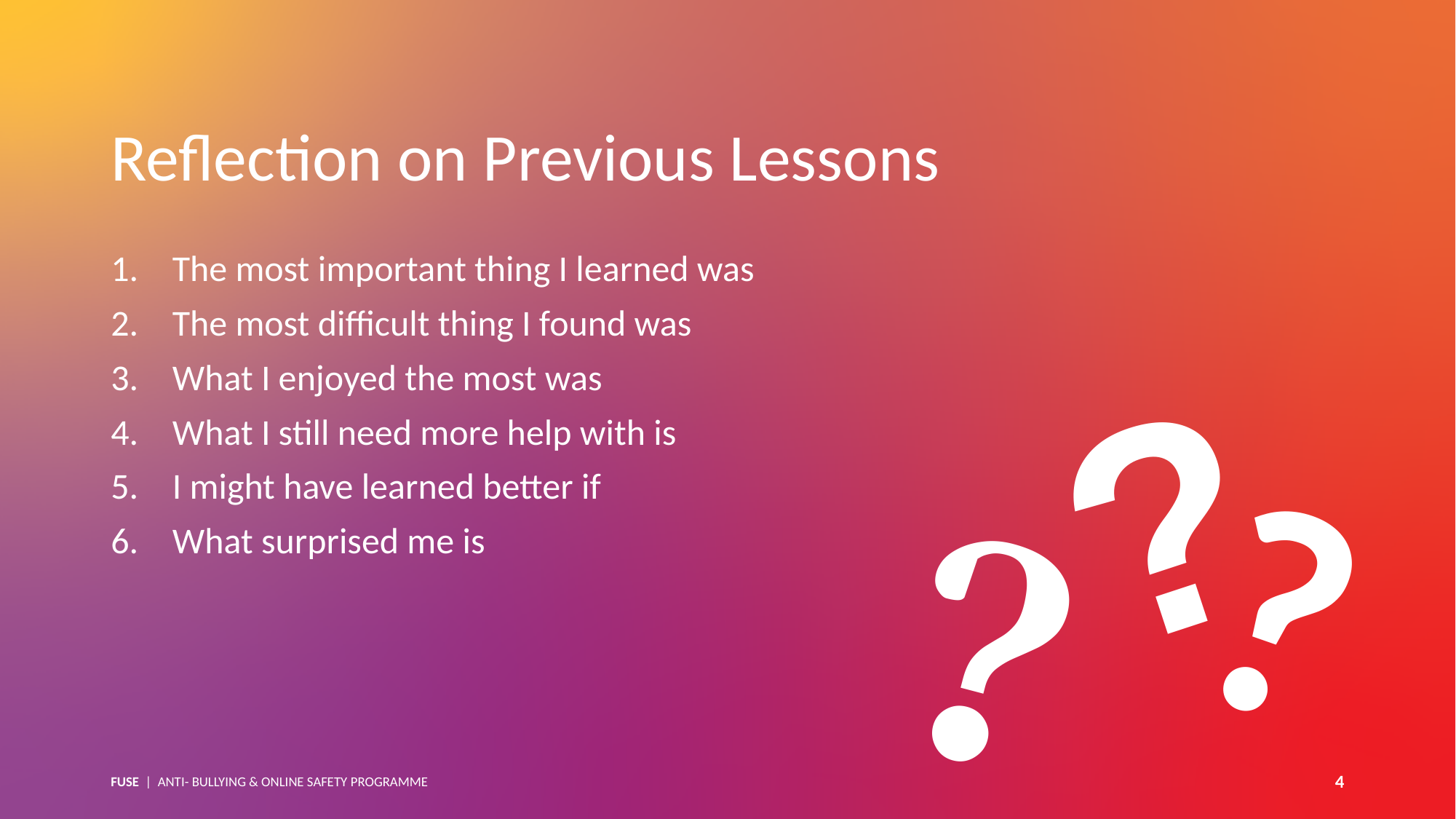

Reflection on Previous Lessons
The most important thing I learned was
The most difficult thing I found was
What I enjoyed the most was
What I still need more help with is
I might have learned better if
What surprised me is
?
?
?
FUSE  |  ANTI- BULLYING & ONLINE SAFETY PROGRAMME
4